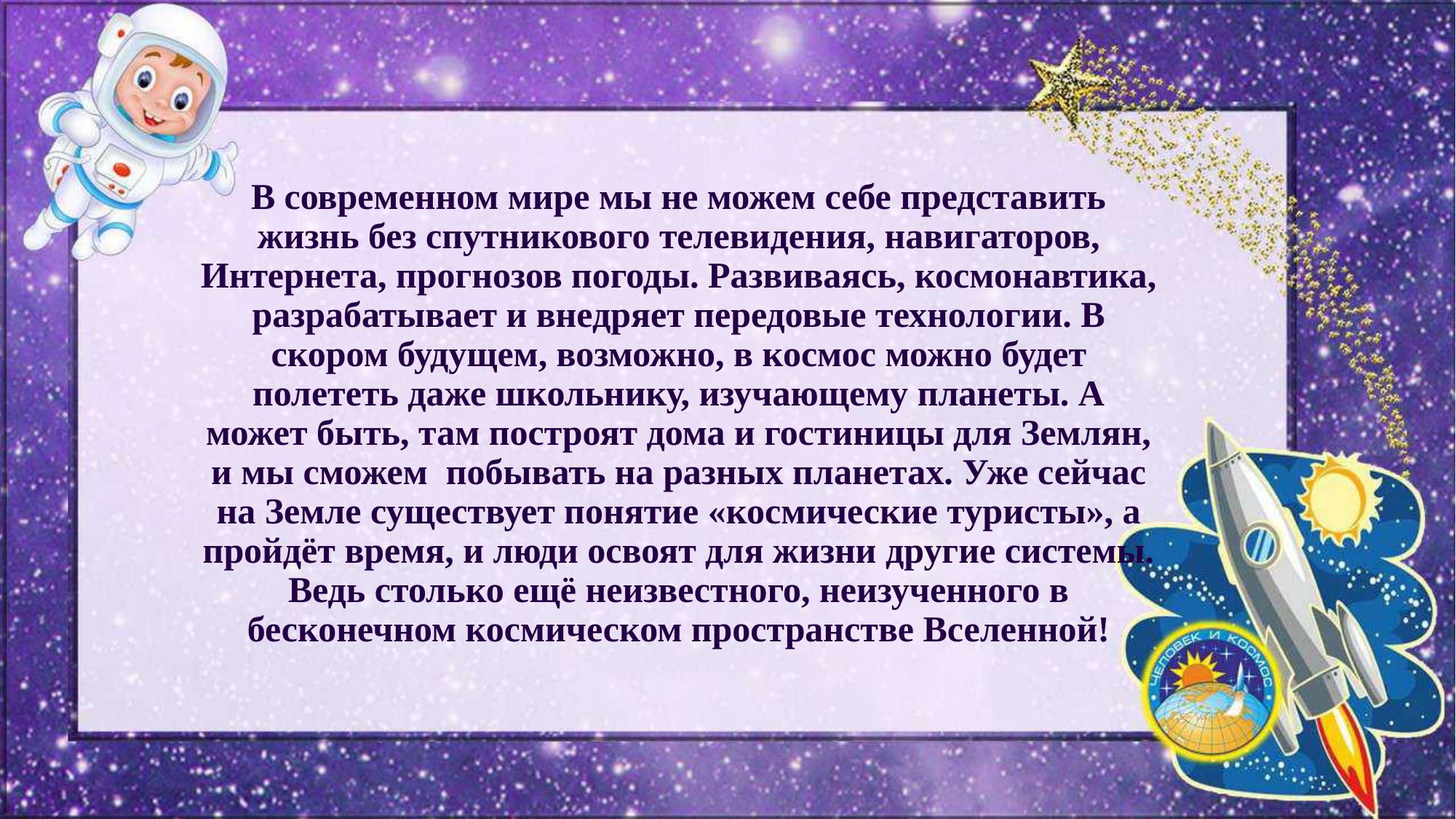

# В современном мире мы не можем себе представить жизнь без спутникового телевидения, навигаторов, Интернета, прогнозов погоды. Развиваясь, космонавтика, разрабатывает и внедряет передовые технологии. В скором будущем, возможно, в космос можно будет полететь даже школьнику, изучающему планеты. А может быть, там построят дома и гостиницы для Землян, и мы сможем  побывать на разных планетах. Уже сейчас на Земле существует понятие «космические туристы», а пройдёт время, и люди освоят для жизни другие системы. Ведь столько ещё неизвестного, неизученного в бесконечном космическом пространстве Вселенной!